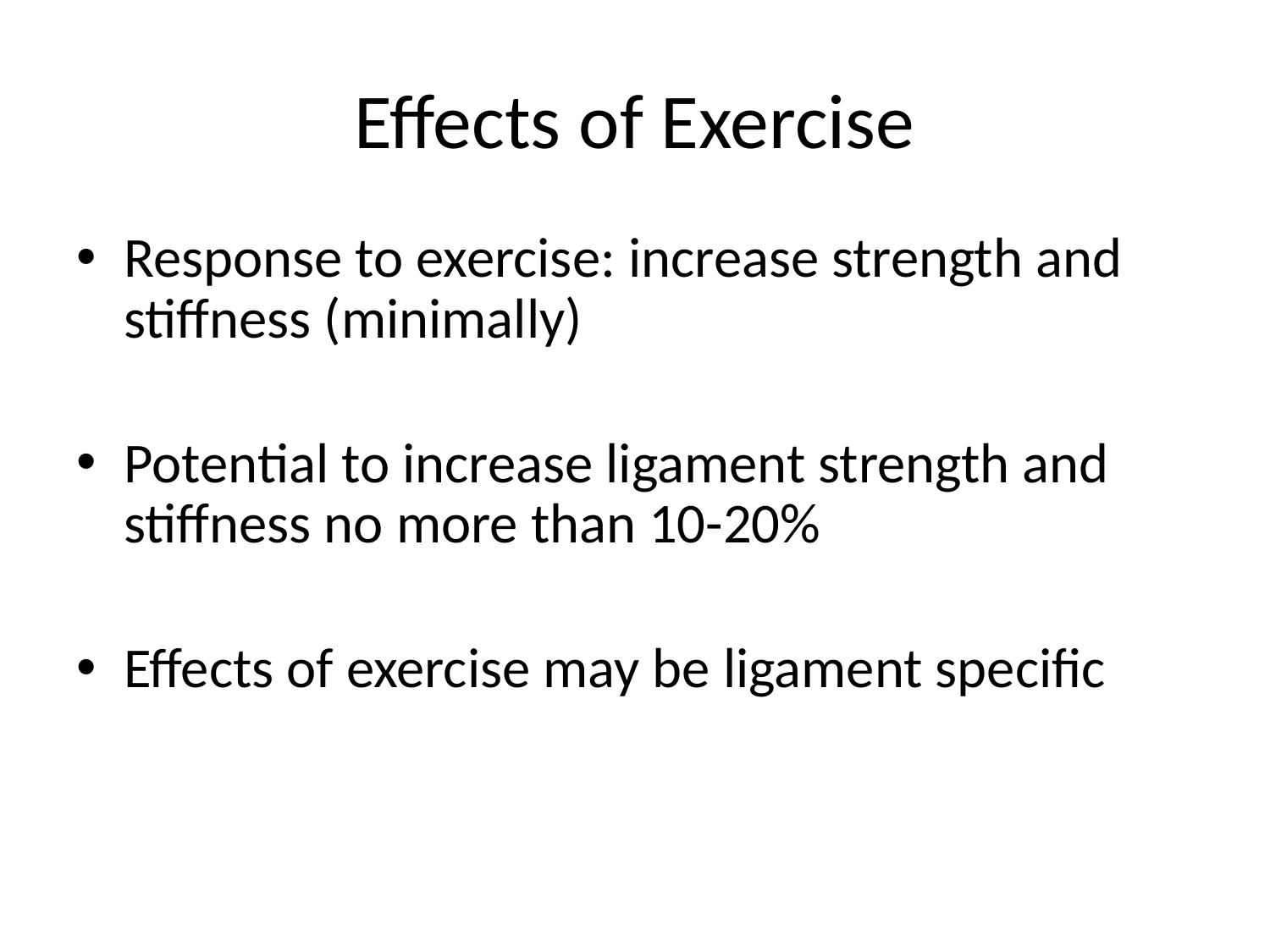

# Effects of Exercise
Response to exercise: increase strength and stiffness (minimally)

Potential to increase ligament strength and stiffness no more than 10-20%

Effects of exercise may be ligament specific